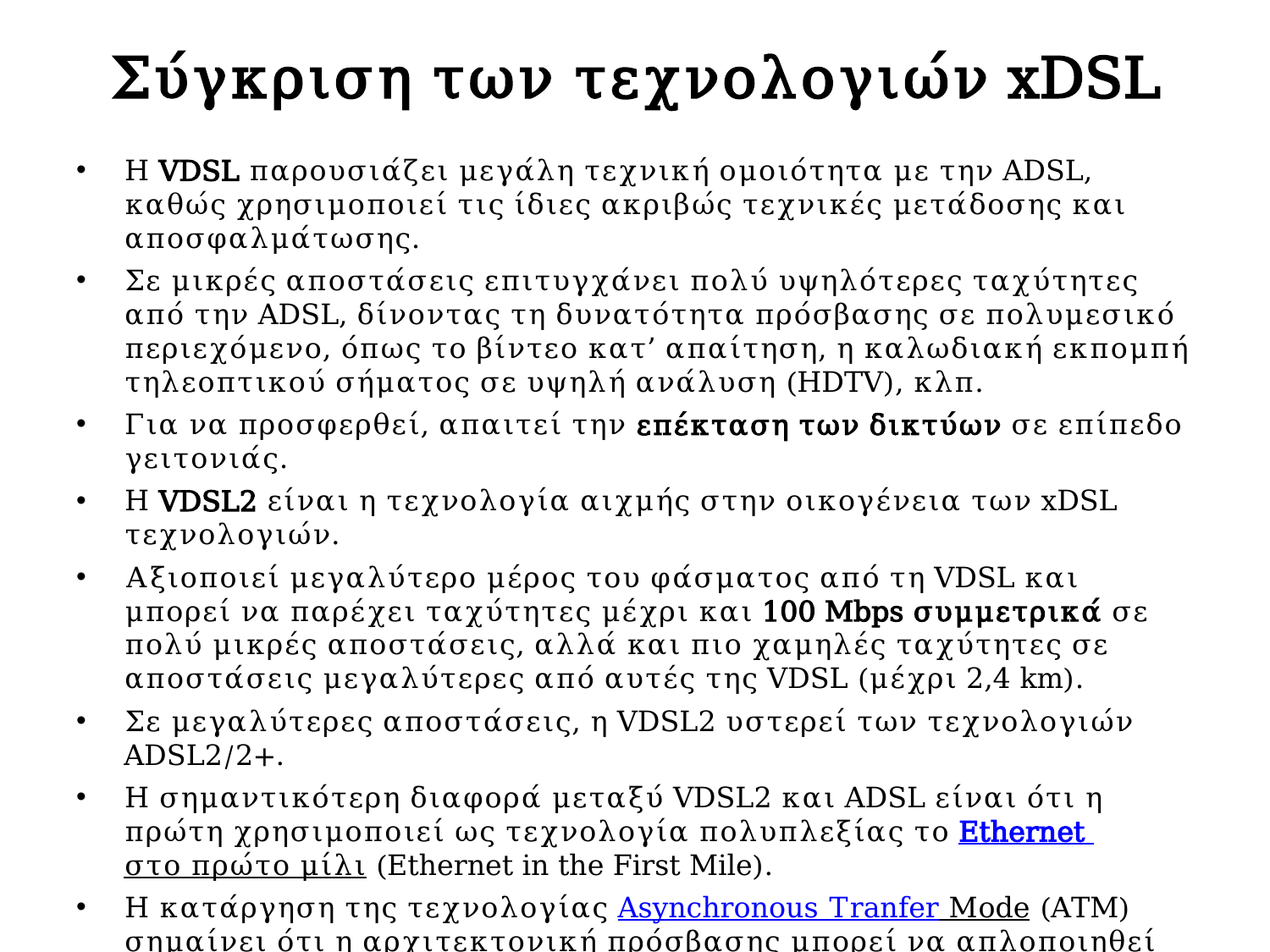

# Σύγκριση των τεχνολογιών xDSL
Η VDSL παρουσιάζει μεγάλη τεχνική ομοιότητα με την ADSL, καθώς χρησιμοποιεί τις ίδιες ακριβώς τεχνικές μετάδοσης και αποσφαλμάτωσης.
Σε μικρές αποστάσεις επιτυγχάνει πολύ υψηλότερες ταχύτητες από την ADSL, δίνοντας τη δυνατότητα πρόσβασης σε πολυμεσικό περιεχόμενο, όπως το βίντεο κατ’ απαίτηση, η καλωδιακή εκπομπή τηλεοπτικού σήματος σε υψηλή ανάλυση (HDTV), κλπ.
Για να προσφερθεί, απαιτεί την επέκταση των δικτύων σε επίπεδο γειτονιάς.
Η VDSL2 είναι η τεχνολογία αιχμής στην οικογένεια των xDSL τεχνολογιών.
Αξιοποιεί μεγαλύτερο μέρος του φάσματος από τη VDSL και μπορεί να παρέχει ταχύτητες μέχρι και 100 Mbps συμμετρικά σε πολύ μικρές αποστάσεις, αλλά και πιο χαμηλές ταχύτητες σε αποστάσεις μεγαλύτερες από αυτές της VDSL (μέχρι 2,4 km).
Σε μεγαλύτερες αποστάσεις, η VDSL2 υστερεί των τεχνολογιών ADSL2/2+.
Η σημαντικότερη διαφορά μεταξύ VDSL2 και ADSL είναι ότι η πρώτη χρησιμοποιεί ως τεχνολογία πολυπλεξίας το Ethernet στο πρώτο μίλι (Ethernet in the First Mile).
Η κατάργηση της τεχνολογίας Asynchronous Τranfer Μode (ATM) σημαίνει ότι η αρχιτεκτονική πρόσβασης μπορεί να απλοποιηθεί σε μια «σημείο προς σημείο» αρχιτεκτονική Ethernet, που χρησιμοποιεί VLANs ως QoS σε όλο το δίκτυο πρόσβασης.
Η απλουστευμένη δομή του δικτύου επιτρέπει την τεχνολογία μεταγωγής πακέτου, καθώς και υπηρεσίες με επίπεδο ποιότητας υπηρεσίας  (Quality of Service / QoS).